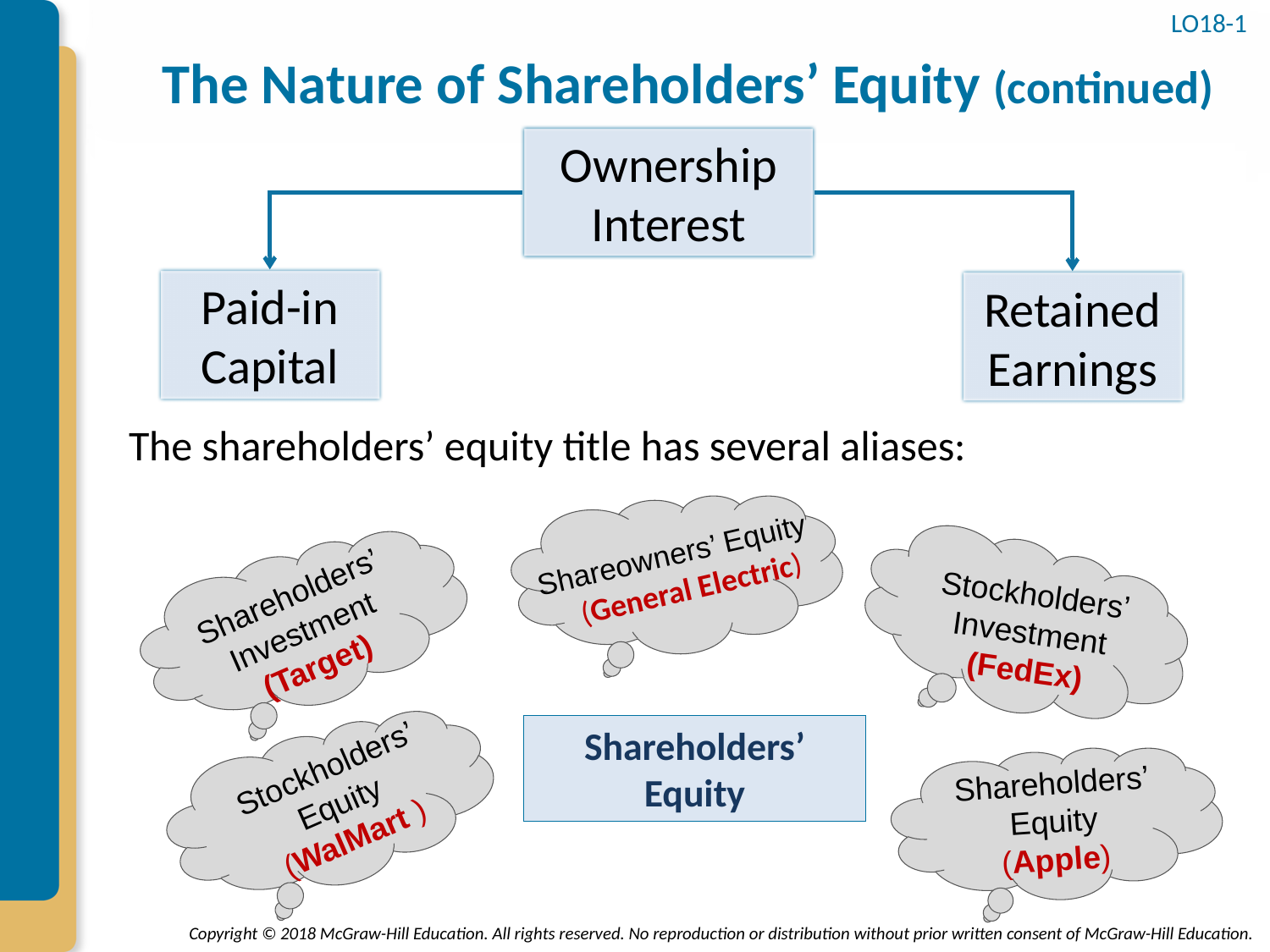

# The Nature of Shareholders’ Equity (continued)
LO18-1
Ownership Interest

Paid-in Capital
Retained Earnings
The shareholders’ equity title has several aliases:

Shareowners’ Equity
     (General Electric)

Shareholders’ Investment
(Target)
Stockholders’ Investment
(FedEx)
Shareholders’ Equity

Stockholders’ Equity
(WalMart )

Shareholders’ Equity
(Apple)